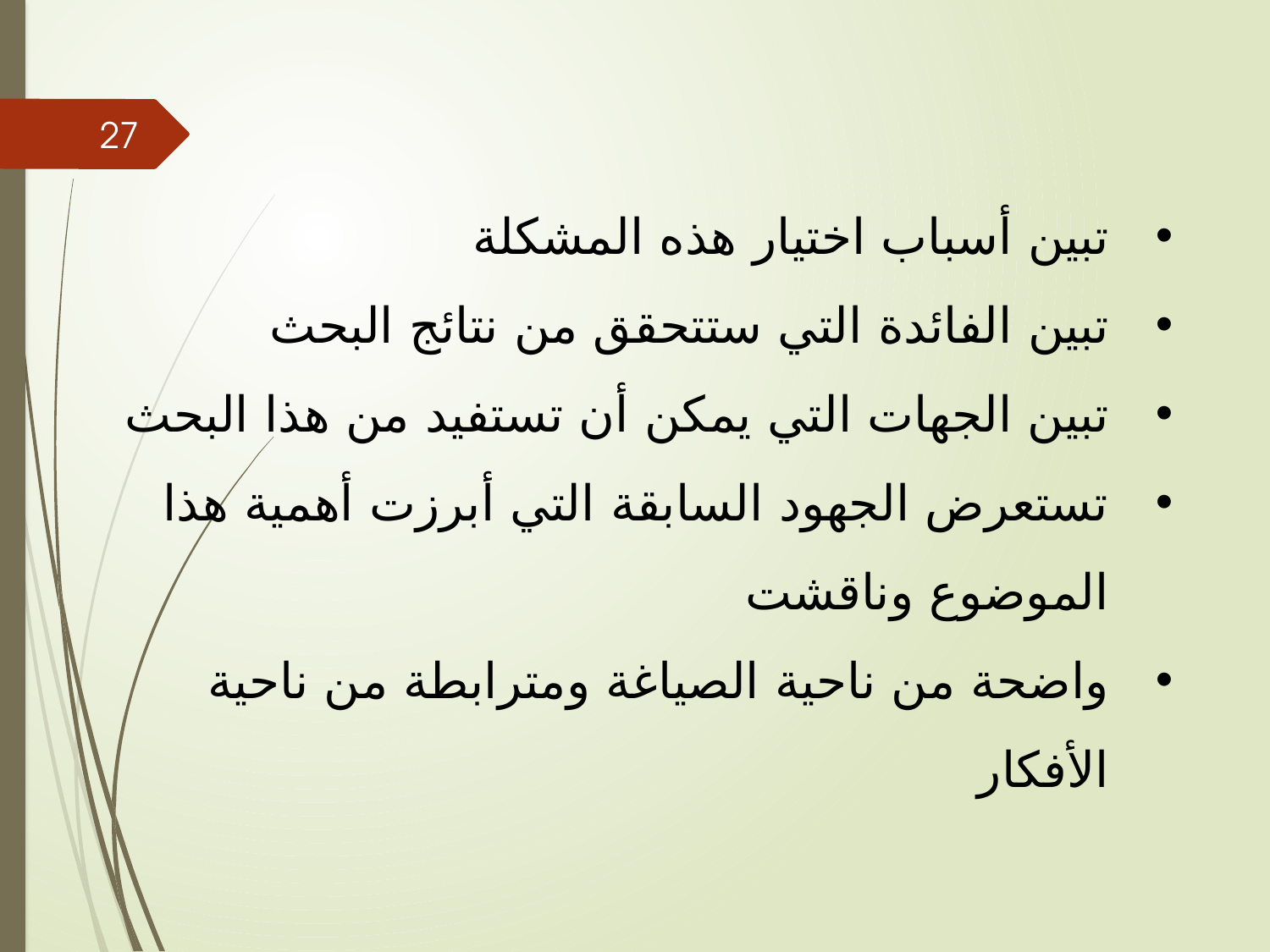

27
تبين أسباب اختيار هذه المشكلة
تبين الفائدة التي ستتحقق من نتائج البحث
تبين الجهات التي يمكن أن تستفيد من هذا البحث
تستعرض الجهود السابقة التي أبرزت أهمية هذا الموضوع وناقشت
واضحة من ناحية الصياغة ومترابطة من ناحية الأفكار